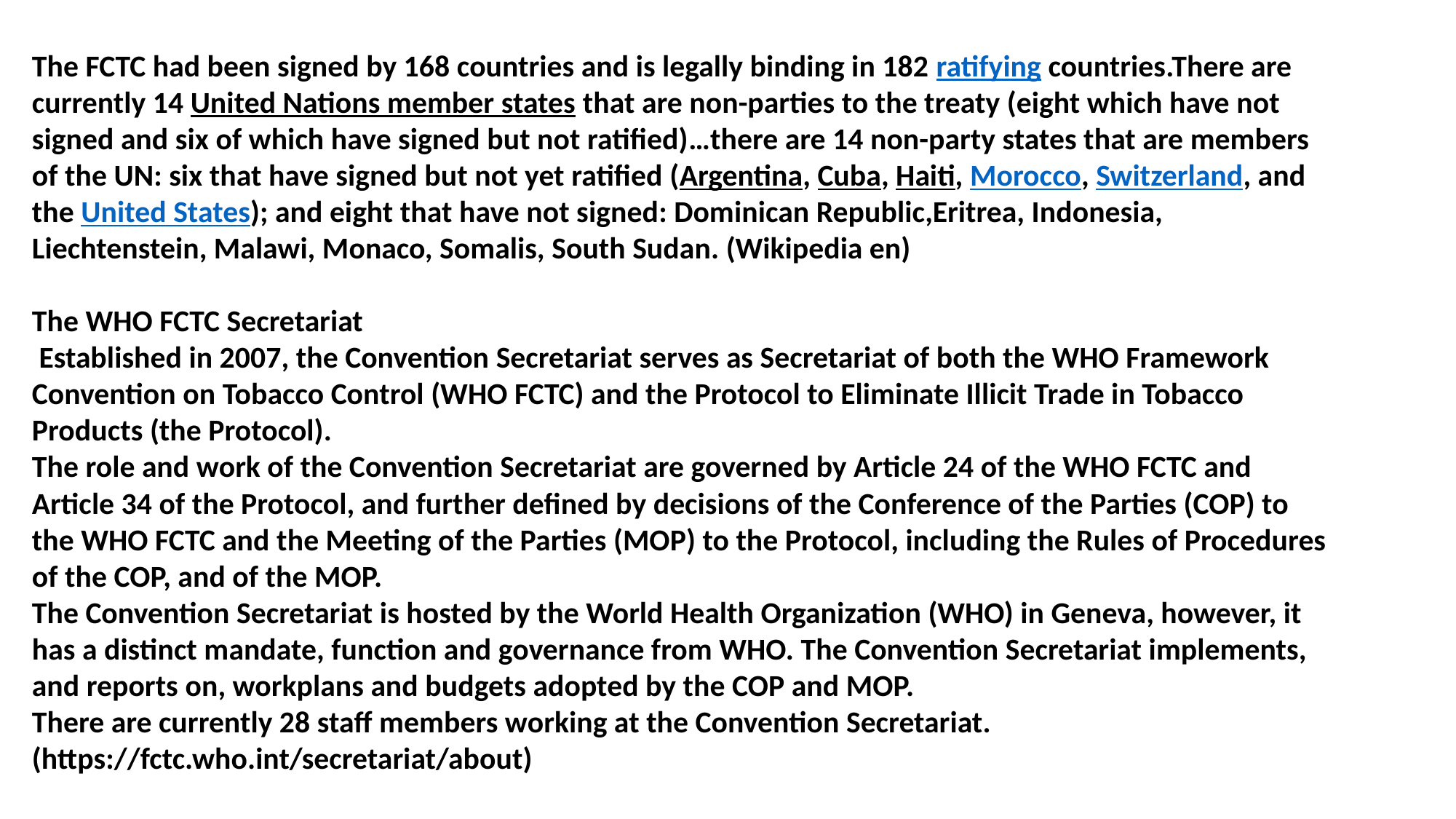

The FCTC had been signed by 168 countries and is legally binding in 182 ratifying countries.There are currently 14 United Nations member states that are non-parties to the treaty (eight which have not signed and six of which have signed but not ratified)…there are 14 non-party states that are members of the UN: six that have signed but not yet ratified (Argentina, Cuba, Haiti, Morocco, Switzerland, and the United States); and eight that have not signed: Dominican Republic,Eritrea, Indonesia,  Liechtenstein, Malawi, Monaco, Somalis, South Sudan. (Wikipedia en)

The WHO FCTC Secretariat
 Established in 2007, the Convention Secretariat serves as Secretariat of both the WHO Framework Convention on Tobacco Control (WHO FCTC) and the Protocol to Eliminate Illicit Trade in Tobacco Products (the Protocol).
The role and work of the Convention Secretariat are governed by Article 24 of the WHO FCTC and Article 34 of the Protocol, and further defined by decisions of the Conference of the Parties (COP) to the WHO FCTC and the Meeting of the Parties (MOP) to the Protocol, including the Rules of Procedures of the COP, and of the MOP.
The Convention Secretariat is hosted by the World Health Organization (WHO) in Geneva, however, it has a distinct mandate, function and governance from WHO. The Convention Secretariat implements, and reports on, workplans and budgets adopted by the COP and MOP.
There are currently 28 staff members working at the Convention Secretariat.
(https://fctc.who.int/secretariat/about)